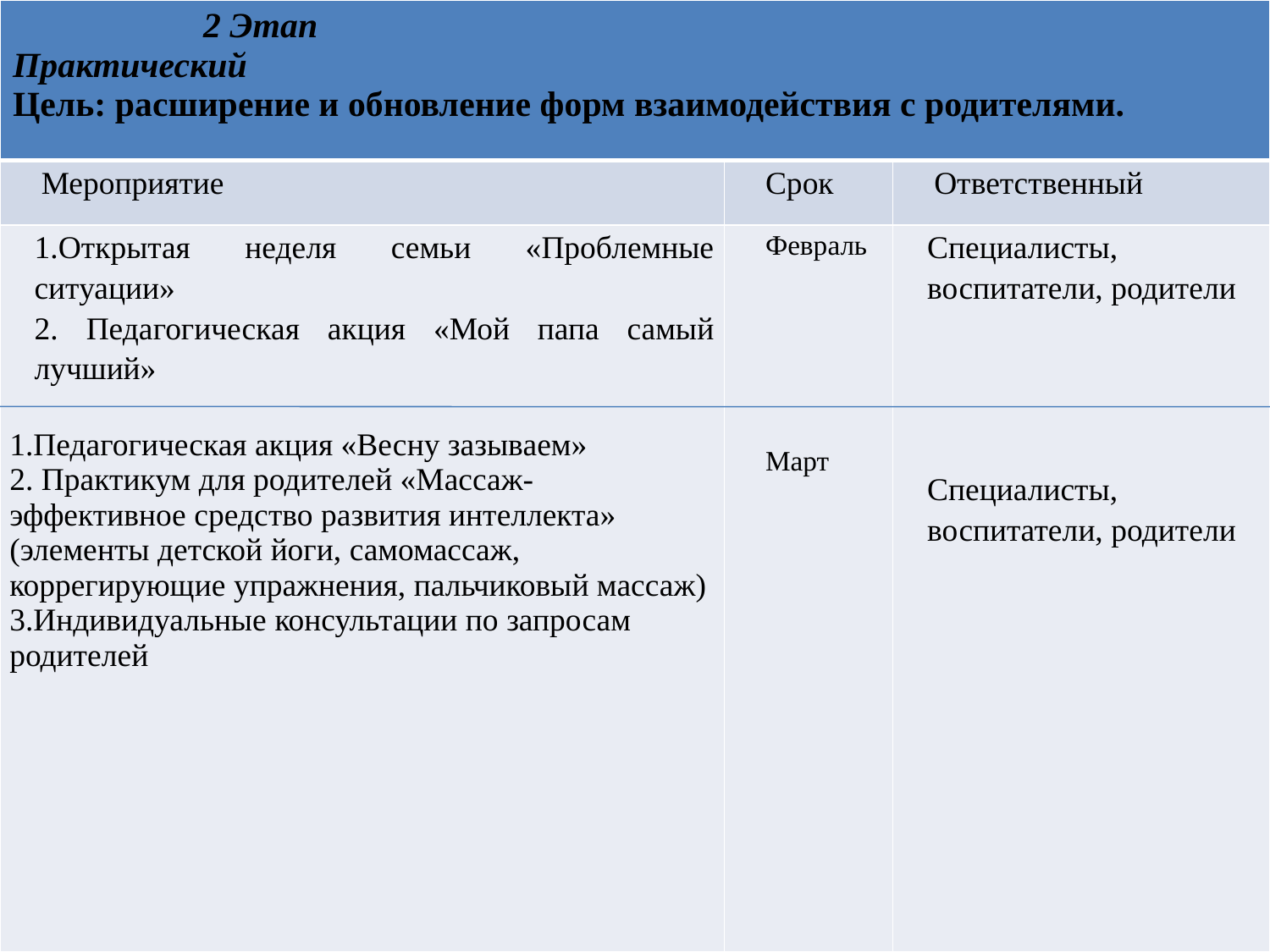

| 2 Этап Практический Цель: расширение и обновление форм взаимодействия с родителями. |  |  |
| --- | --- | --- |
| Мероприятие | Срок | Ответственный |
| 1.Открытая неделя семьи «Проблемные ситуации» 2. Педагогическая акция «Мой папа самый лучший» 1.Педагогическая акция «Весну зазываем» 2. Практикум для родителей «Массаж- эффективное средство развития интеллекта» (элементы детской йоги, самомассаж, коррегирующие упражнения, пальчиковый массаж) 3.Индивидуальные консультации по запросам родителей | Февраль Март | Специалисты, воспитатели, родители Специалисты, воспитатели, родители |
#